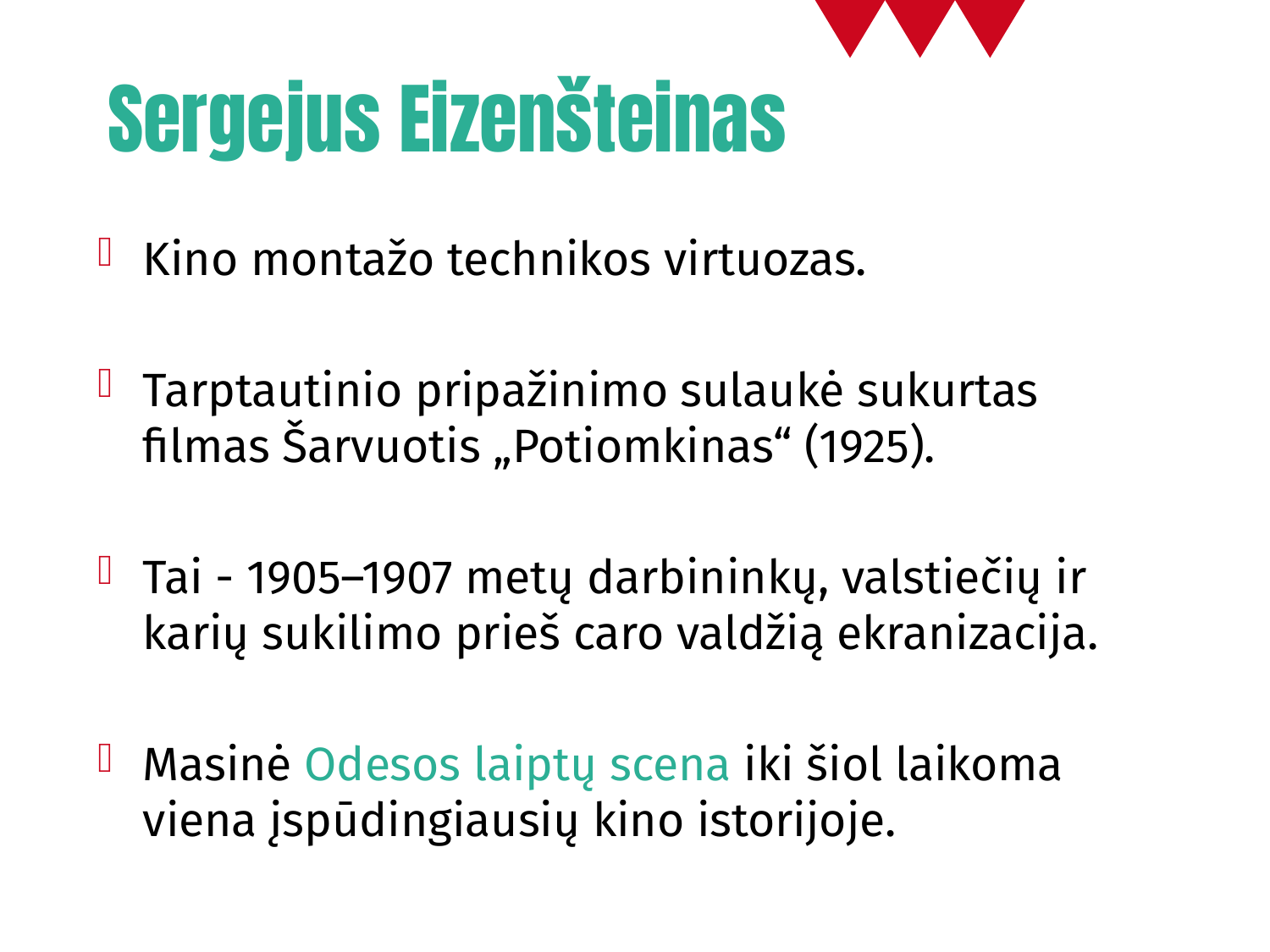

# Sergejus Eizenšteinas
Kino montažo technikos virtuozas.

Tarptautinio pripažinimo sulaukė sukurtas filmas Šarvuotis „Potiomkinas“ (1925).

Tai - 1905–1907 metų darbininkų, valstiečių ir karių sukilimo prieš caro valdžią ekranizacija.

Masinė Odesos laiptų scena iki šiol laikoma viena įspūdingiausių kino istorijoje.